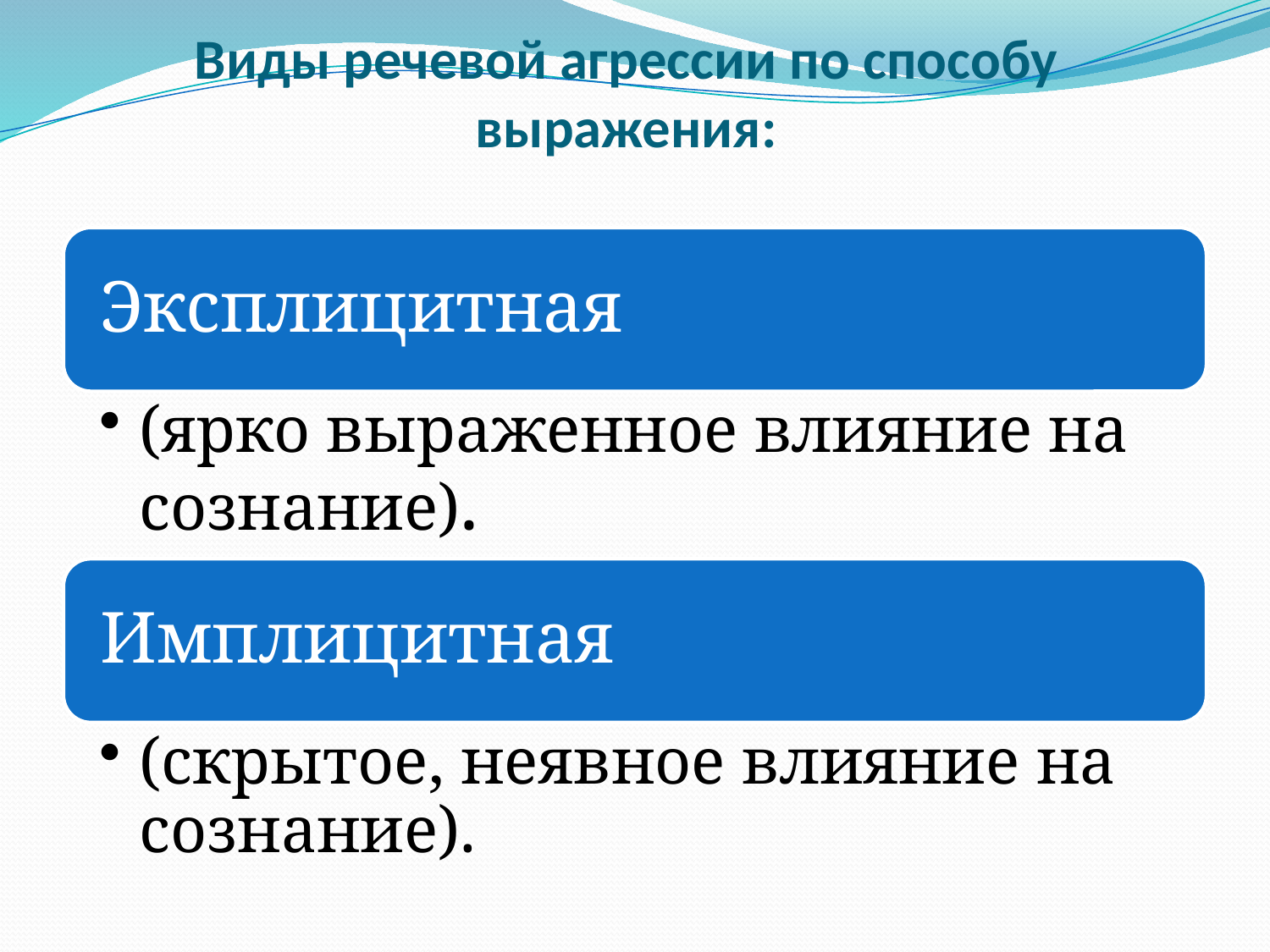

# Виды речевой агрессии по способу выражения:
Эксплицитная
(ярко выраженное влияние на сознание).
Имплицитная
(скрытое, неявное влияние на сознание).